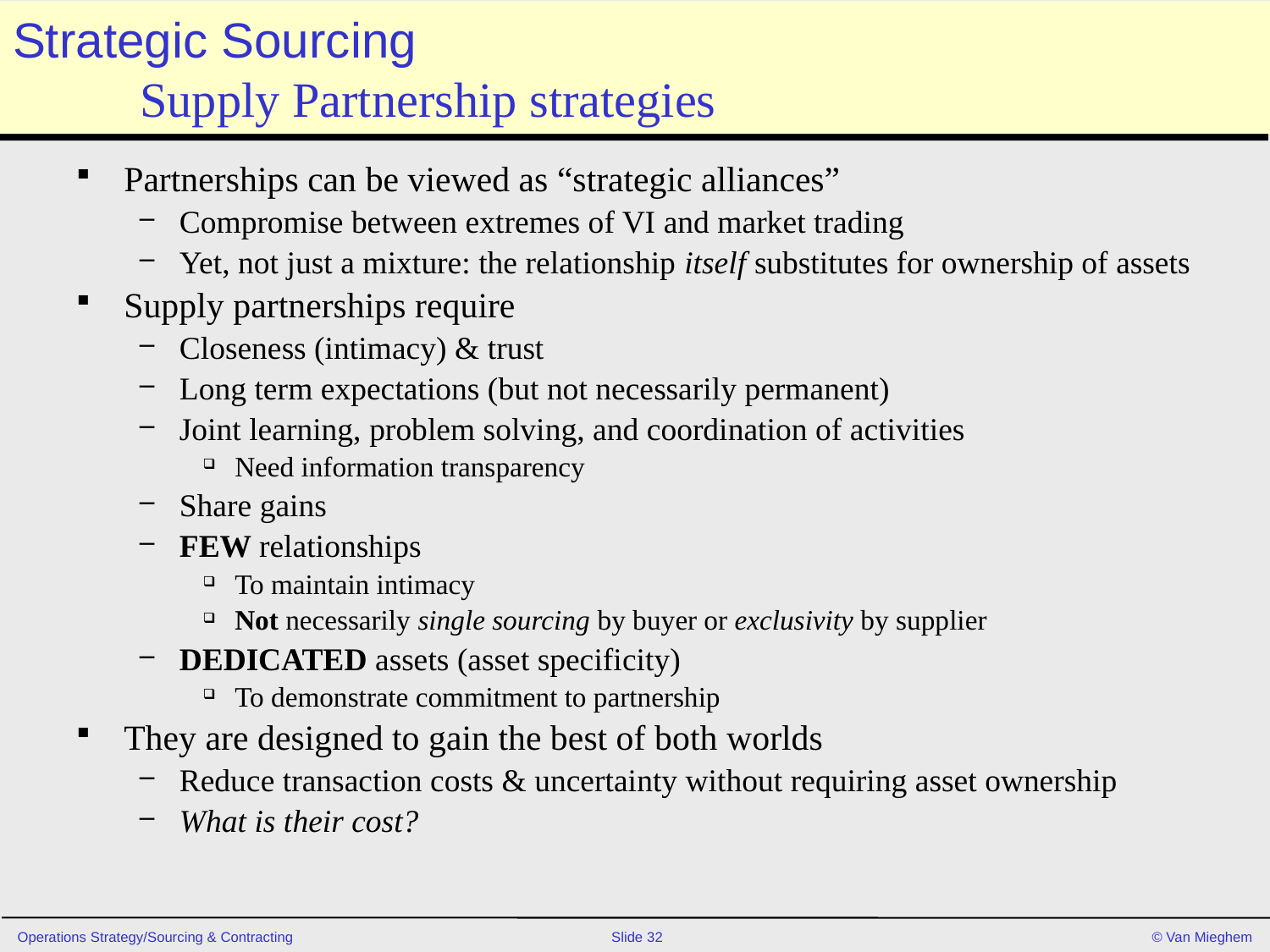

# Strategic Sourcing Supply Partnership strategies
Partnerships can be viewed as “strategic alliances”
Compromise between extremes of VI and market trading
Yet, not just a mixture: the relationship itself substitutes for ownership of assets
Supply partnerships require
Closeness (intimacy) & trust
Long term expectations (but not necessarily permanent)
Joint learning, problem solving, and coordination of activities
Need information transparency
Share gains
FEW relationships
To maintain intimacy
Not necessarily single sourcing by buyer or exclusivity by supplier
DEDICATED assets (asset specificity)
To demonstrate commitment to partnership
They are designed to gain the best of both worlds
Reduce transaction costs & uncertainty without requiring asset ownership
What is their cost?